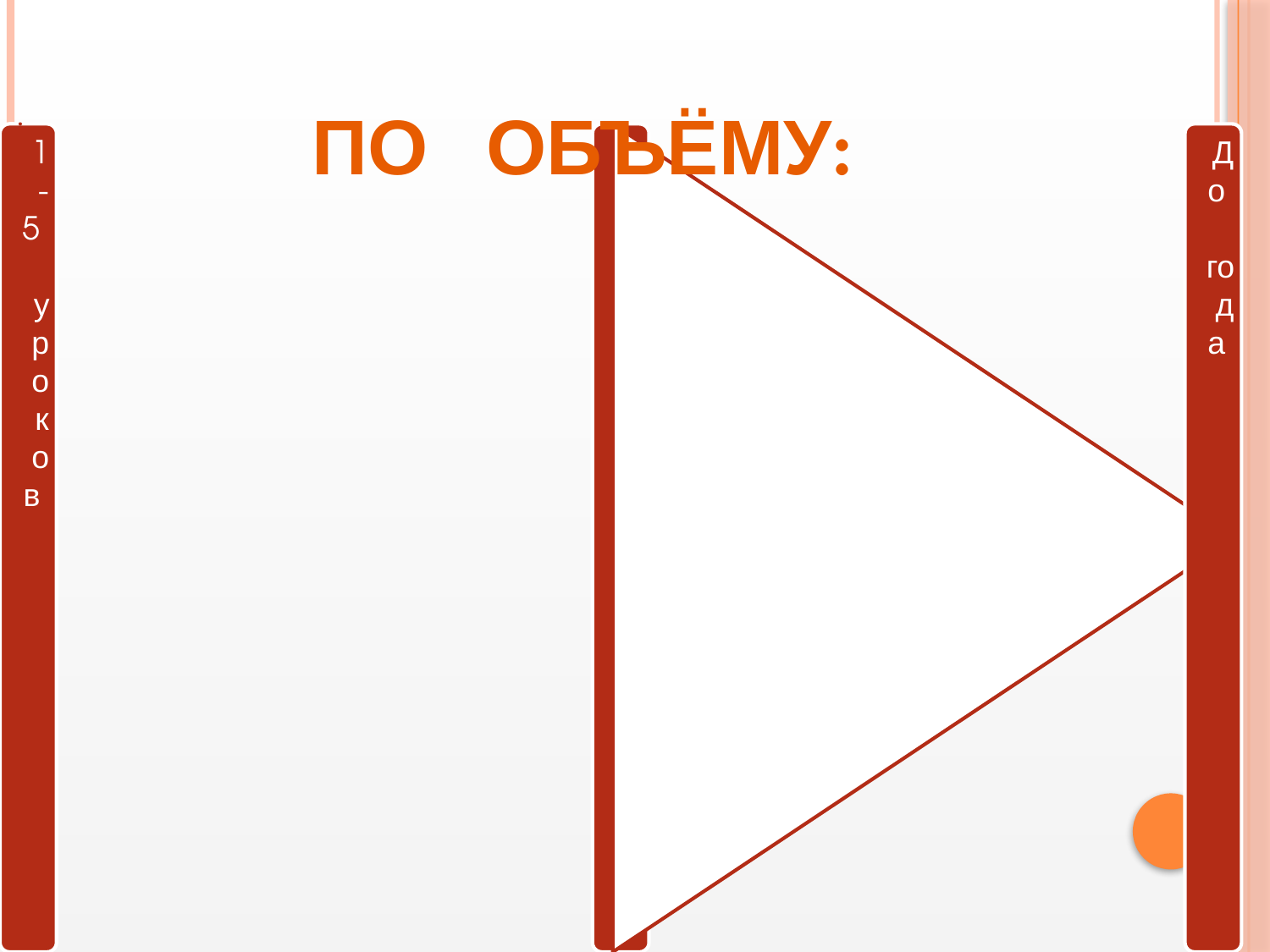

# ПО   ОБЪЁМУ:
1-5   уроков
До   года